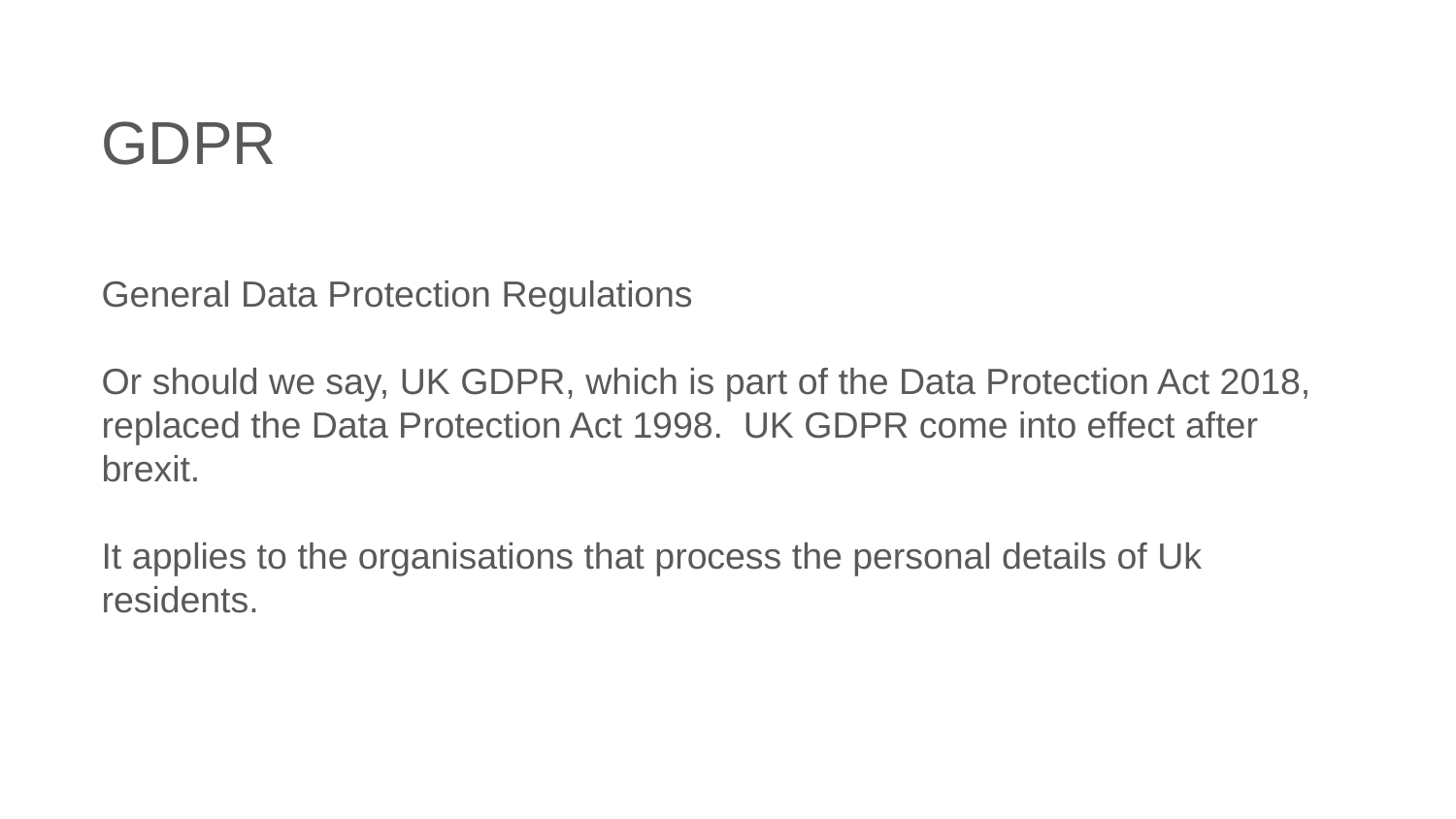

GDPR
General Data Protection Regulations

Or should we say, UK GDPR, which is part of the Data Protection Act 2018, replaced the Data Protection Act 1998.  UK GDPR come into effect after brexit.

It applies to the organisations that process the personal details of Uk residents.